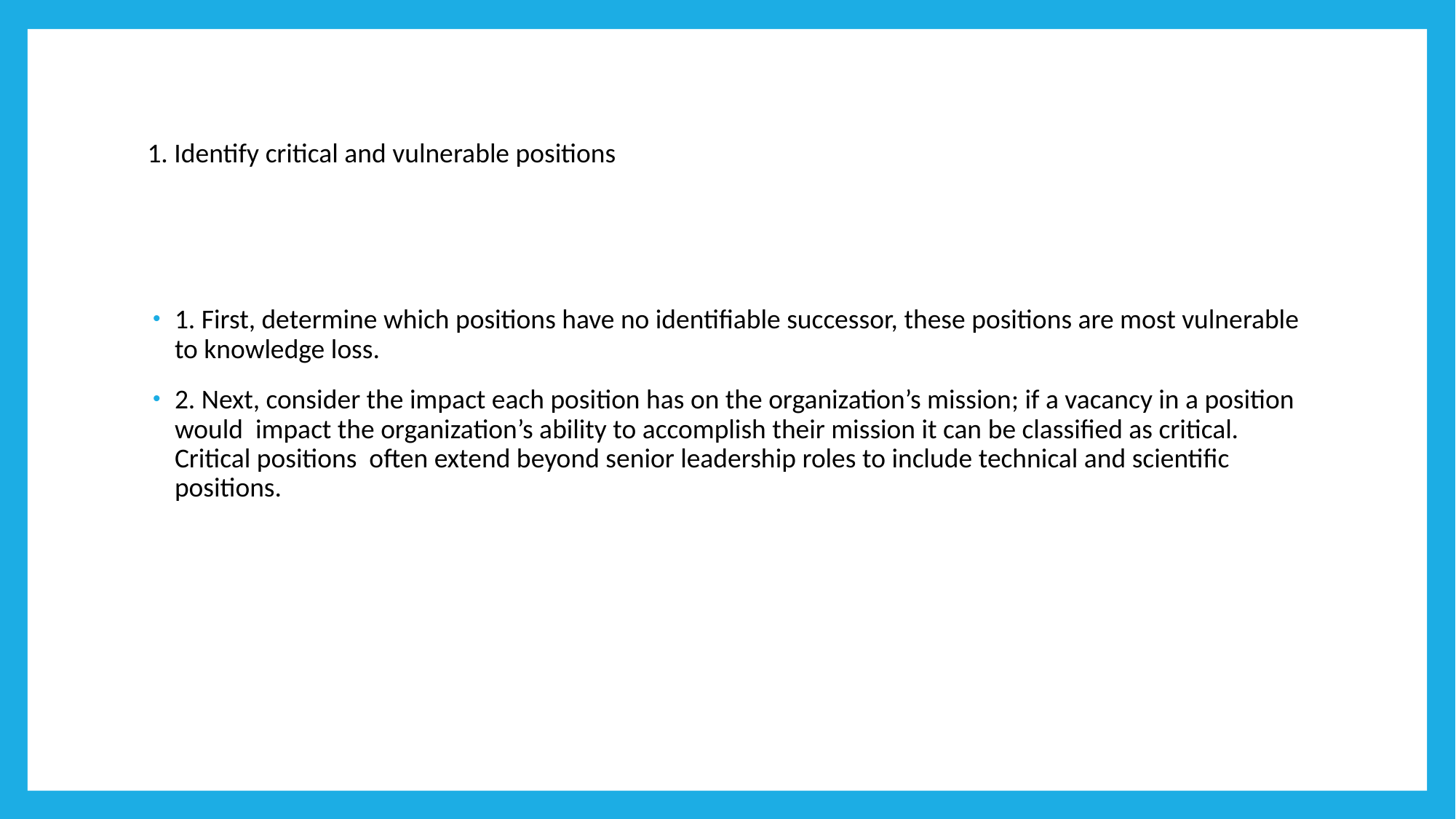

# 1. Identify critical and vulnerable positions

1. First, determine which positions have no identifiable successor, these positions are most vulnerable to knowledge loss.
2. Next, consider the impact each position has on the organization’s mission; if a vacancy in a position would  impact the organization’s ability to accomplish their mission it can be classified as critical. Critical positions  often extend beyond senior leadership roles to include technical and scientific positions.